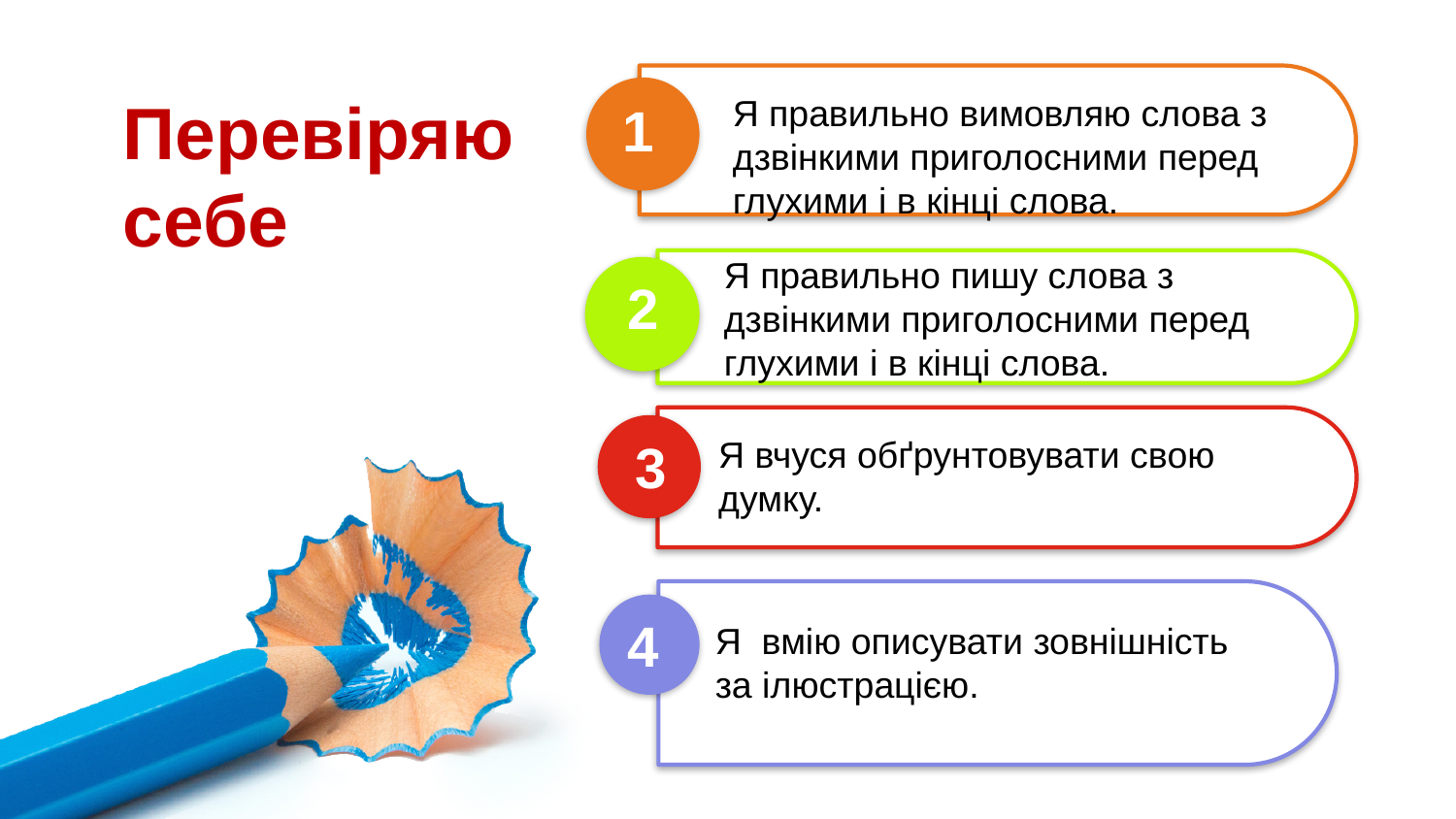

Перевіряю себе

Я правильно вимовляю слова з
дзвінкими приголосними перед
глухими і в кінці слова.
1

Я правильно пишу слова з
дзвінкими приголосними перед
глухими і в кінці слова.

2

3
Я вчуся обґрунтовувати свою
думку.

4
Я  вмію описувати зовнішність
за ілюстрацією.